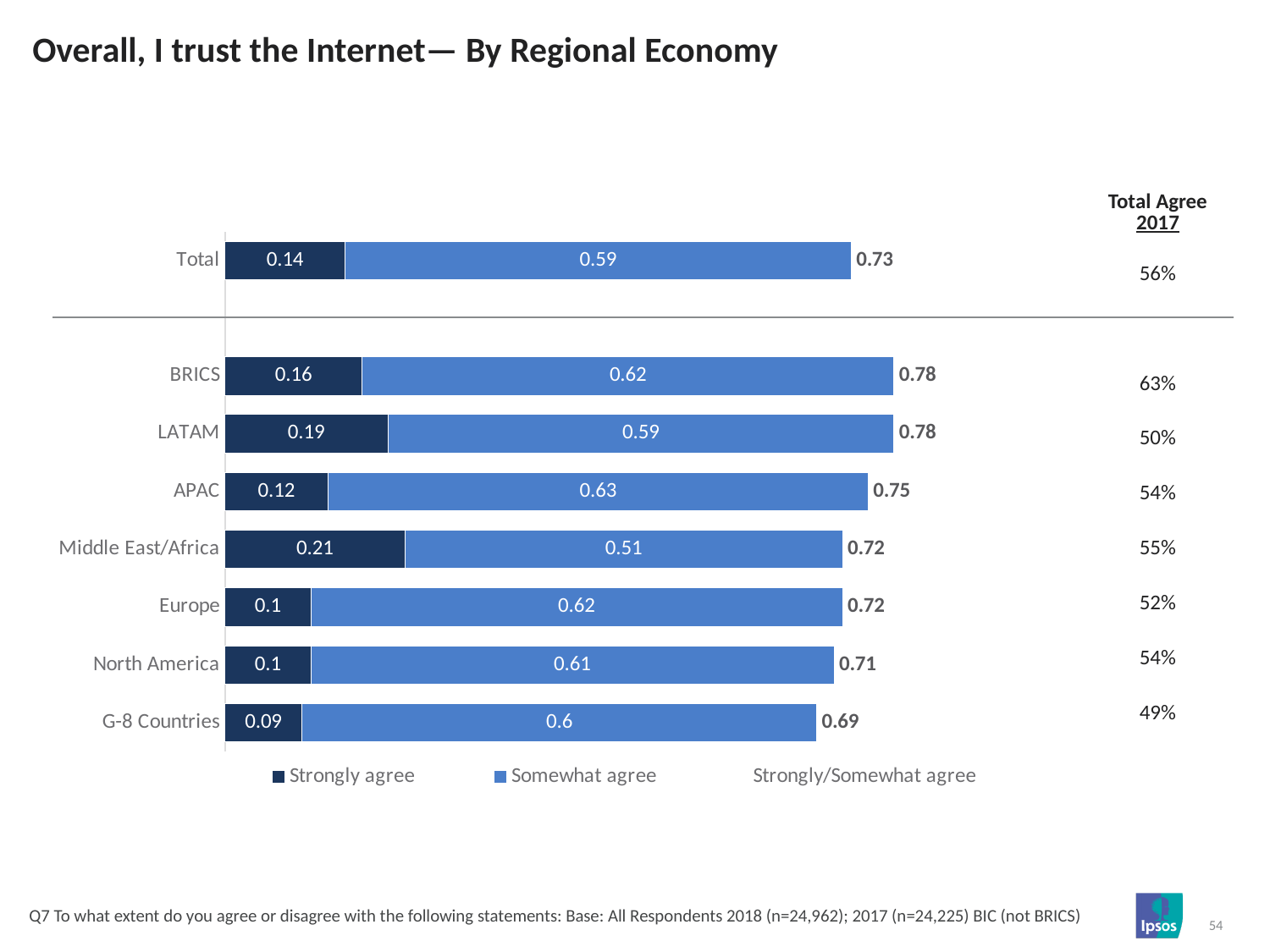

# Overall, I trust the Internet— By Regional Economy
| Total Agree 2017 |
| --- |
| 56% |
|  |
| 63% |
| 50% |
| 54% |
| 55% |
| 52% |
| 54% |
| 49% |
|  |

### Chart

| Category | Strongly agree | Somewhat agree | Strongly/Somewhat agree |
|---|---|---|---|
| Total | 0.14 | 0.59 | 0.73 |
|  | None | None | None |
| BRICS | 0.16 | 0.62 | 0.78 |
| LATAM | 0.19 | 0.59 | 0.78 |
| APAC | 0.12 | 0.63 | 0.75 |
| Middle East/Africa | 0.21 | 0.51 | 0.72 |
| Europe | 0.1 | 0.62 | 0.72 |
| North America | 0.1 | 0.61 | 0.71 |
| G-8 Countries | 0.09 | 0.6 | 0.69 |
Q7 To what extent do you agree or disagree with the following statements: Base: All Respondents 2018 (n=24,962); 2017 (n=24,225) BIC (not BRICS)